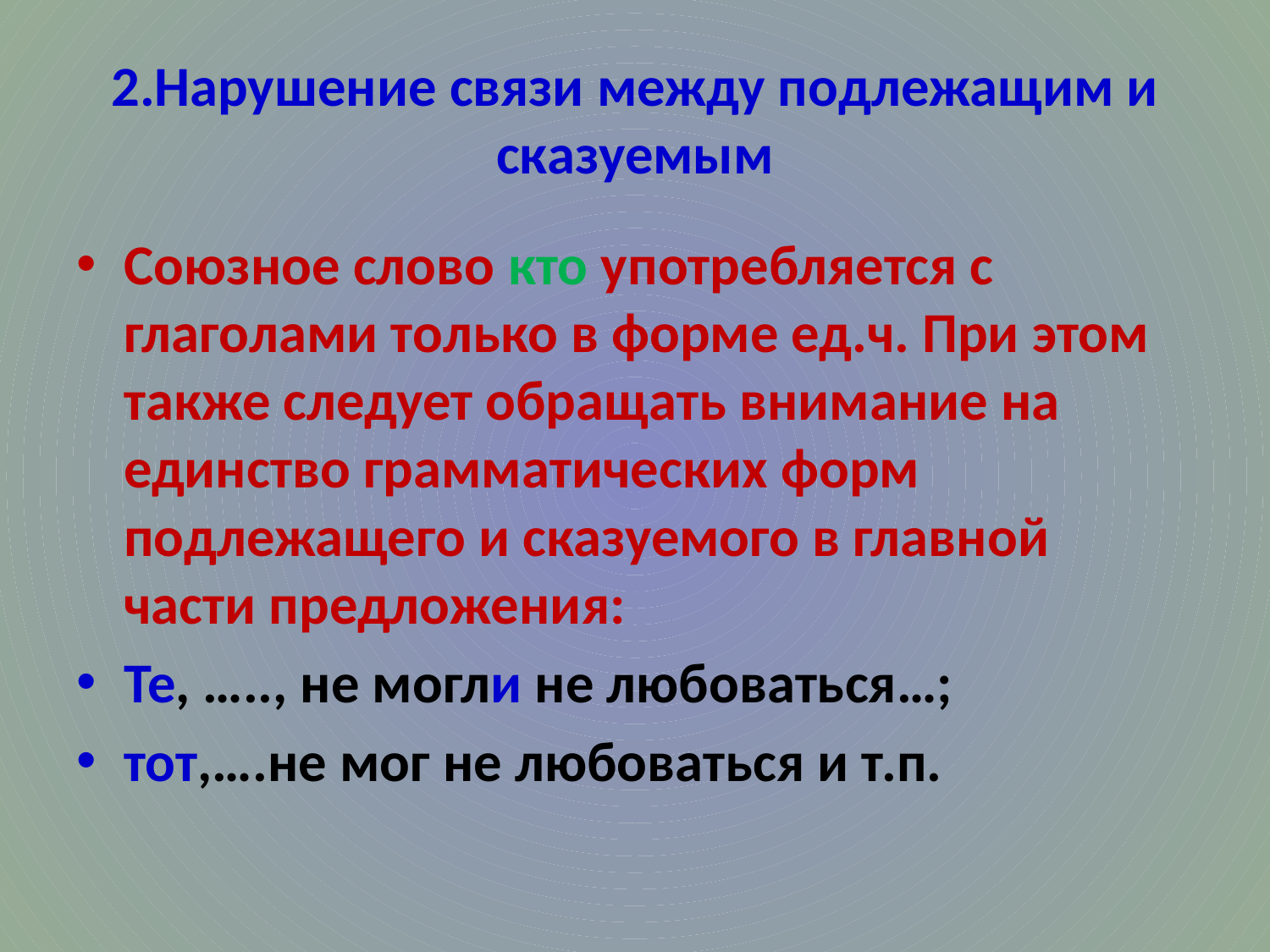

# 2.Нарушение связи между подлежащим и сказуемым
Союзное слово кто употребляется с глаголами только в форме ед.ч. При этом также следует обращать внимание на единство грамматических форм подлежащего и сказуемого в главной части предложения:
Те, ….., не могли не любоваться…;
тот,….не мог не любоваться и т.п.